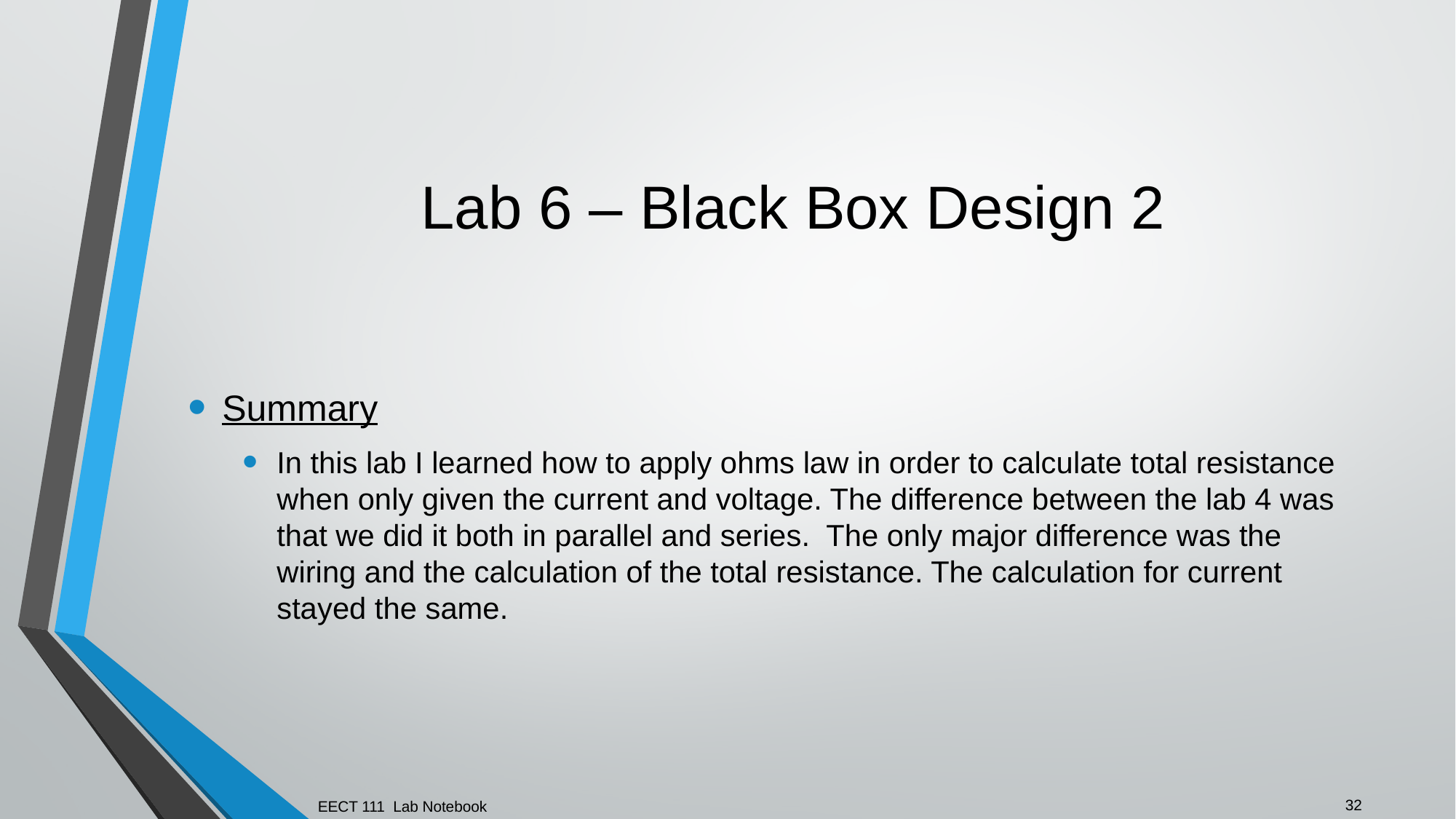

Lab 6 – Black Box Design 2
Summary
In this lab I learned how to apply ohms law in order to calculate total resistance when only given the current and voltage. The difference between the lab 4 was that we did it both in parallel and series.  The only major difference was the wiring and the calculation of the total resistance. The calculation for current stayed the same.
32
EECT 111  Lab Notebook